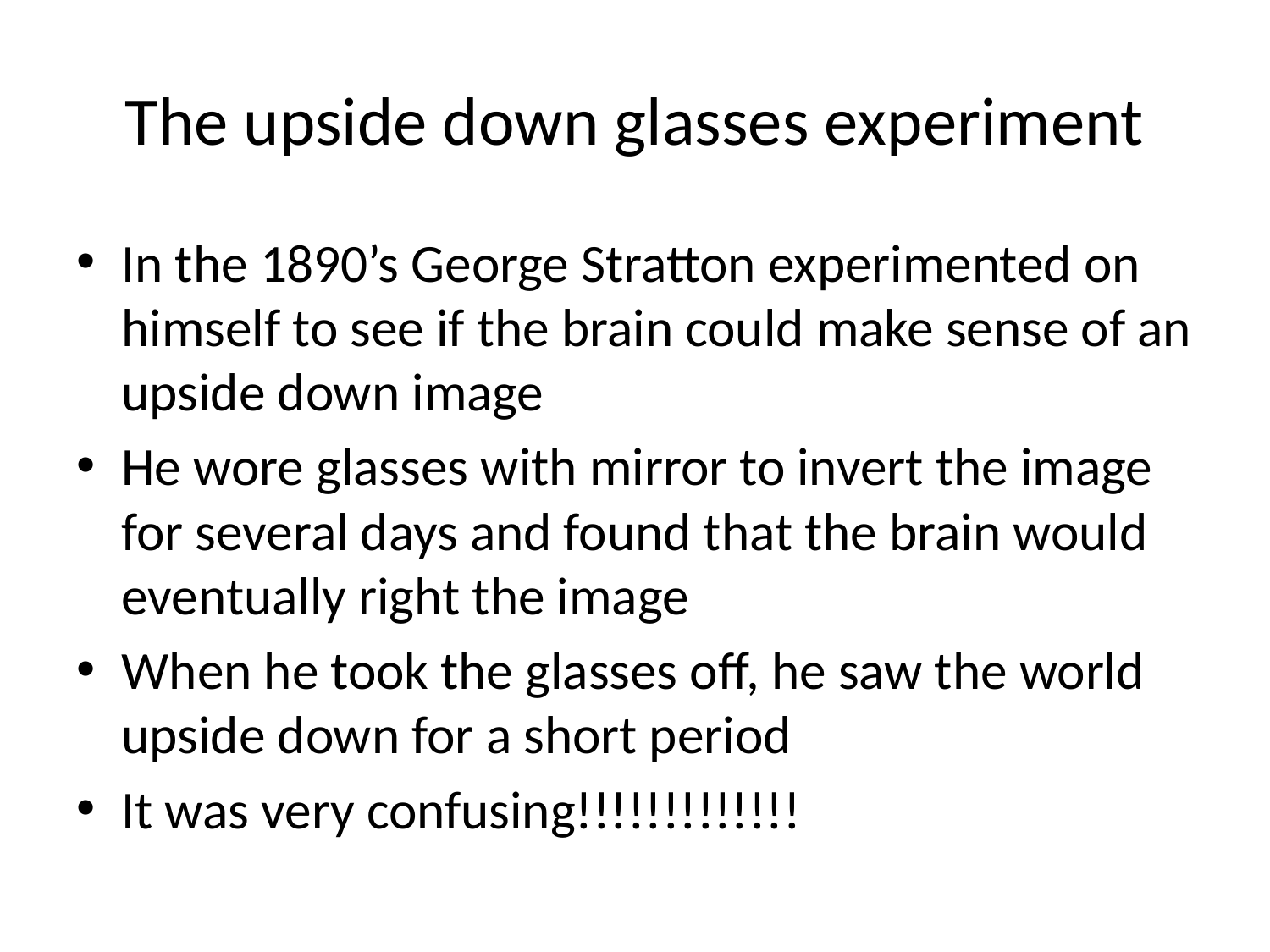

# The upside down glasses experiment
In the 1890’s George Stratton experimented on himself to see if the brain could make sense of an upside down image
He wore glasses with mirror to invert the image for several days and found that the brain would eventually right the image
When he took the glasses off, he saw the world upside down for a short period
It was very confusing!!!!!!!!!!!!!